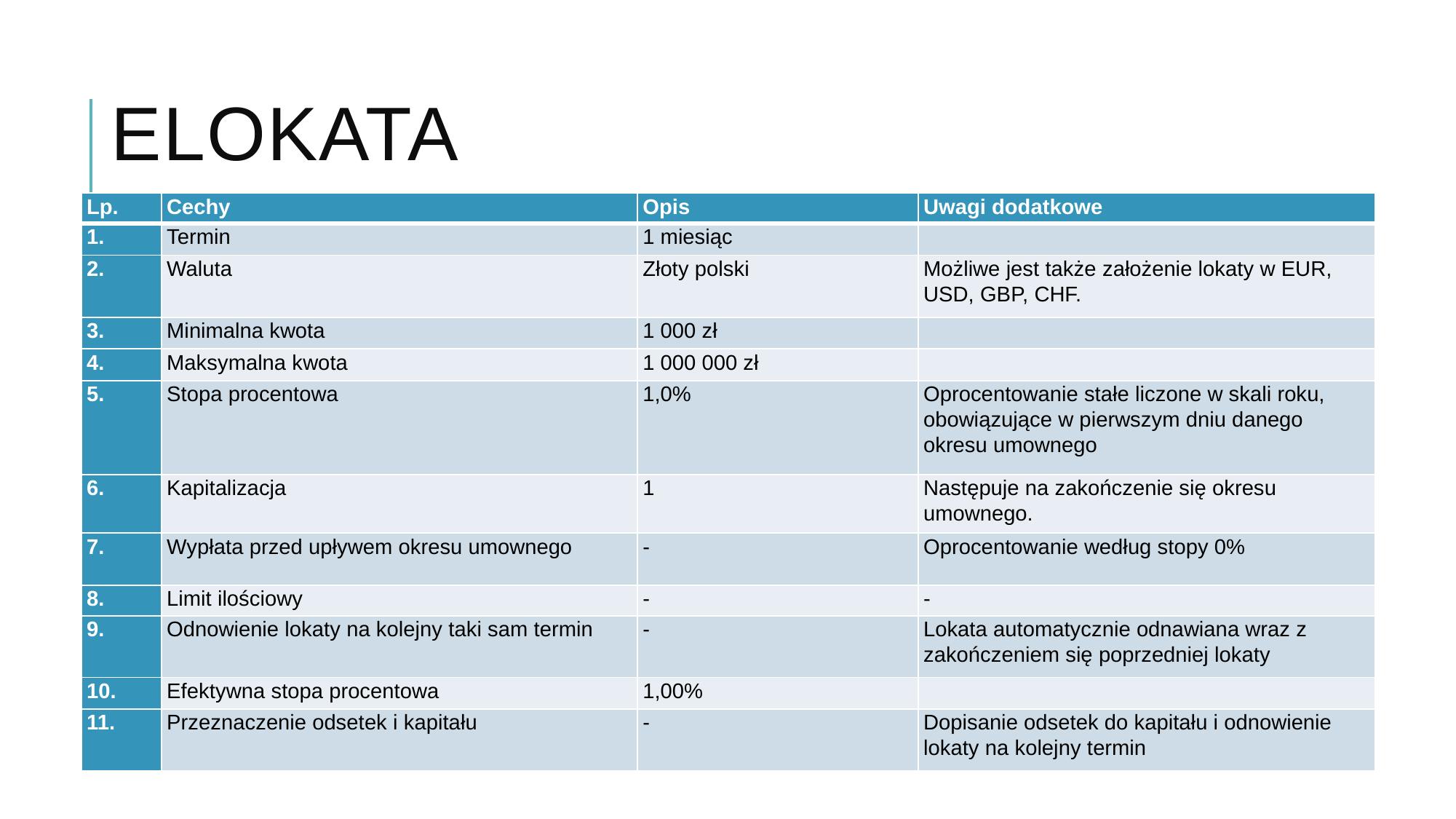

# eLokata
| Lp. | Cechy | Opis | Uwagi dodatkowe |
| --- | --- | --- | --- |
| 1. | Termin | 1 miesiąc |  |
| 2. | Waluta | Złoty polski | Możliwe jest także założenie lokaty w EUR, USD, GBP, CHF. |
| 3. | Minimalna kwota | 1 000 zł |  |
| 4. | Maksymalna kwota | 1 000 000 zł |  |
| 5. | Stopa procentowa | 1,0% | Oprocentowanie stałe liczone w skali roku, obowiązujące w pierwszym dniu danego okresu umownego |
| 6. | Kapitalizacja | 1 | Następuje na zakończenie się okresu umownego. |
| 7. | Wypłata przed upływem okresu umownego | - | Oprocentowanie według stopy 0% |
| 8. | Limit ilościowy | - | - |
| 9. | Odnowienie lokaty na kolejny taki sam termin | - | Lokata automatycznie odnawiana wraz z zakończeniem się poprzedniej lokaty |
| 10. | Efektywna stopa procentowa | 1,00% |  |
| 11. | Przeznaczenie odsetek i kapitału | - | Dopisanie odsetek do kapitału i odnowienie lokaty na kolejny termin |